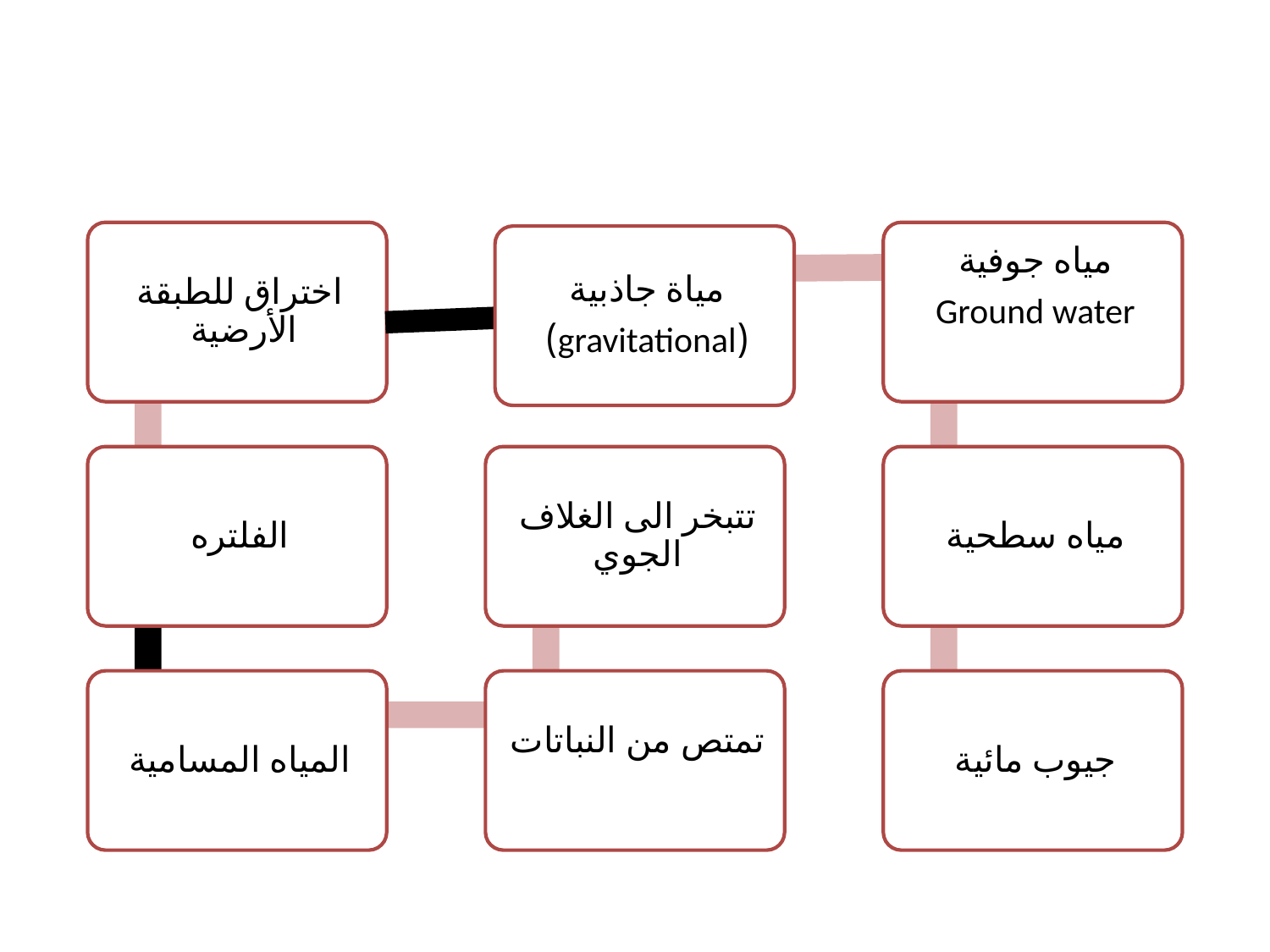

#
اختراق للطبقة الأرضية
الفلتره
المياه المسامية
تمتص من النباتات
تتبخر الى الغلاف الجوي
مياة جاذبية
(gravitational)
مياه جوفية
Ground water

مياه سطحية
جيوب مائية